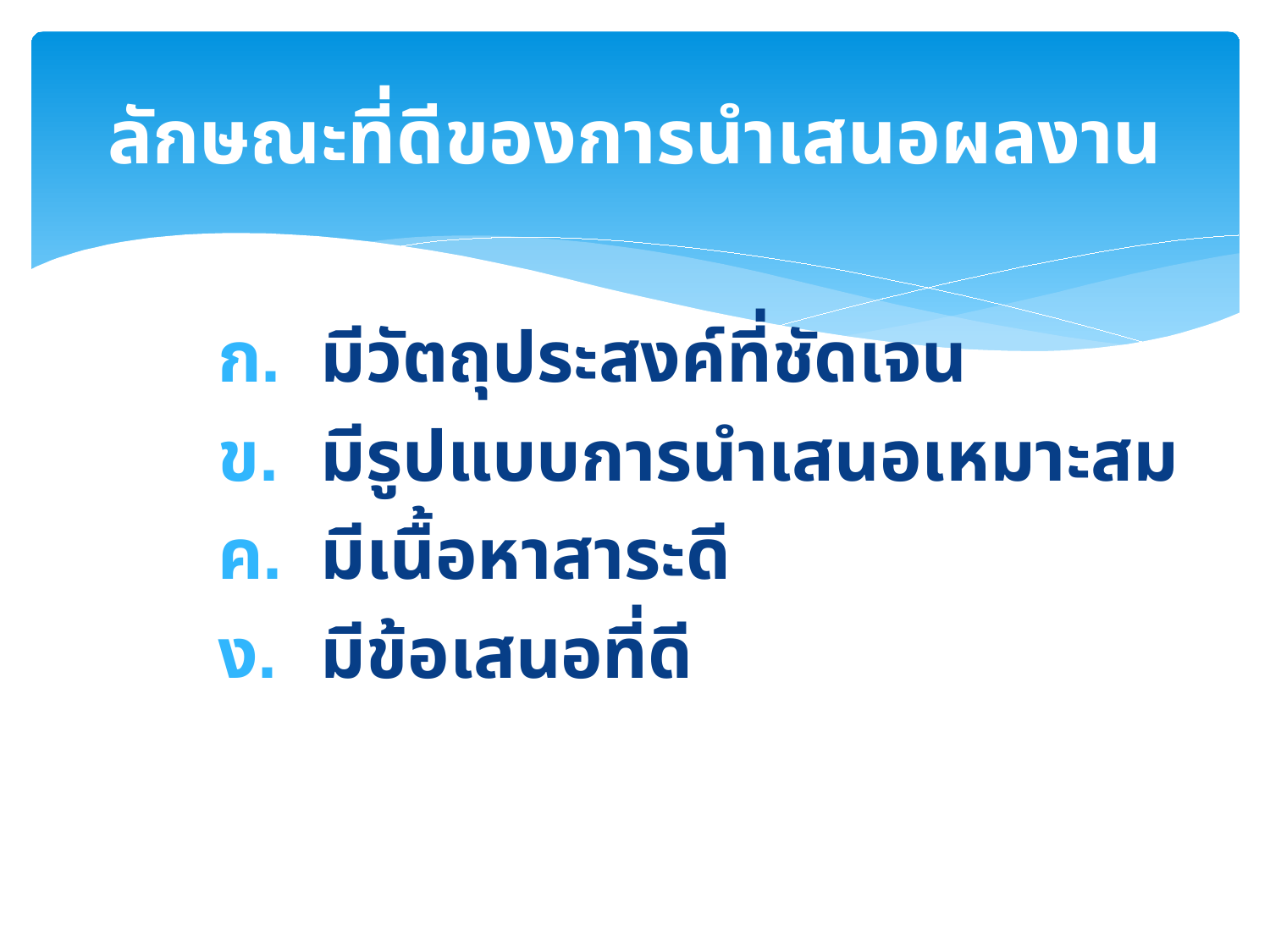

# ลักษณะที่ดีของการนำเสนอผลงาน
มีวัตถุประสงค์ที่ชัดเจน
มีรูปแบบการนำเสนอเหมาะสม
มีเนื้อหาสาระดี
มีข้อเสนอที่ดี